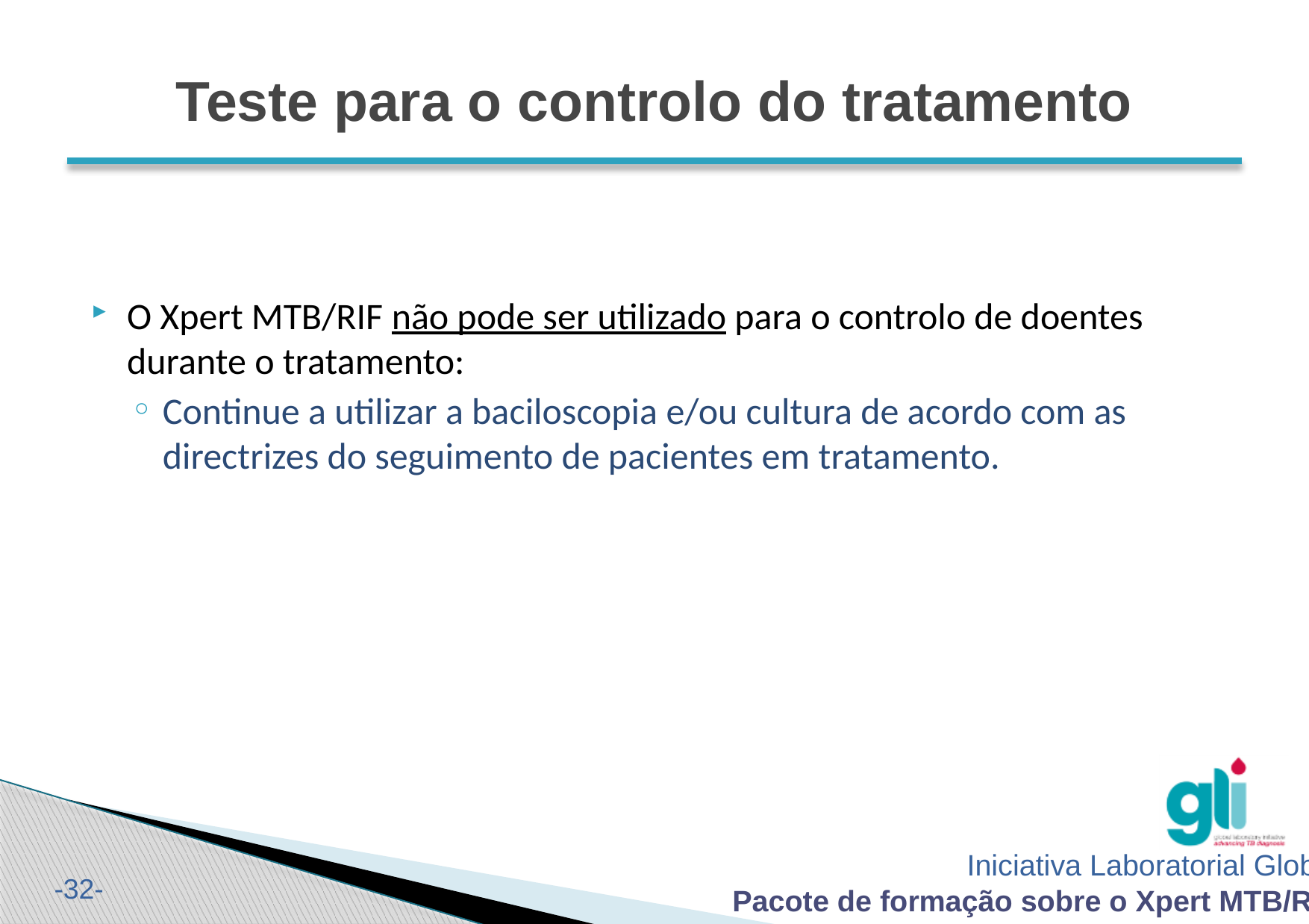

# Teste para o controlo do tratamento
O Xpert MTB/RIF não pode ser utilizado para o controlo de doentes durante o tratamento:
Continue a utilizar a baciloscopia e/ou cultura de acordo com as directrizes do seguimento de pacientes em tratamento.